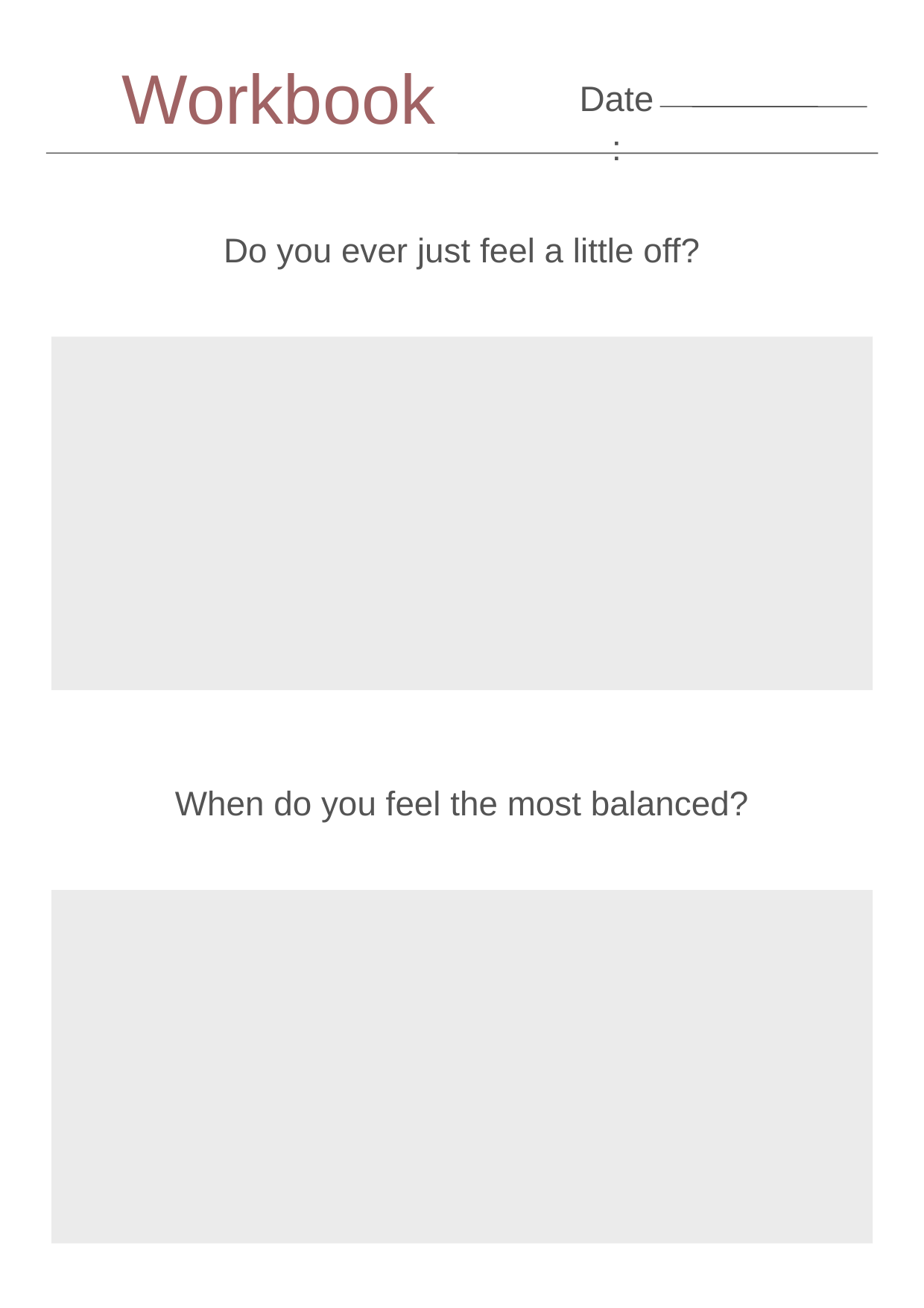

Workbook
Date:

Do you ever just feel a little off?

When do you feel the most balanced?